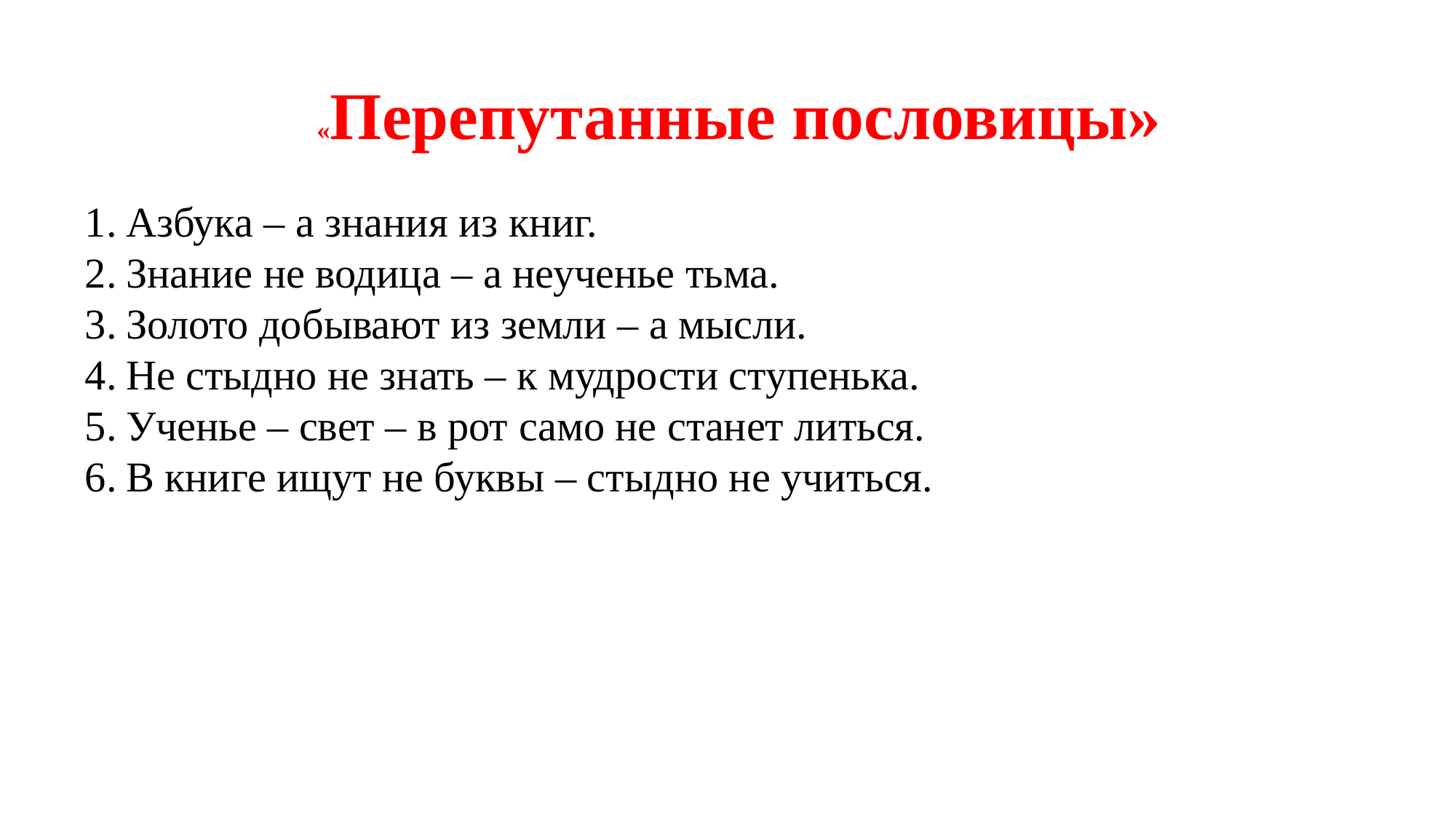

«Перепутанные пословицы»
Азбука – а знания из книг.
Знание не водица – а неученье тьма.
Золото добывают из земли – а мысли.
Не стыдно не знать – к мудрости ступенька.
Ученье – свет – в рот само не станет литься.
В книге ищут не буквы – стыдно не учиться.